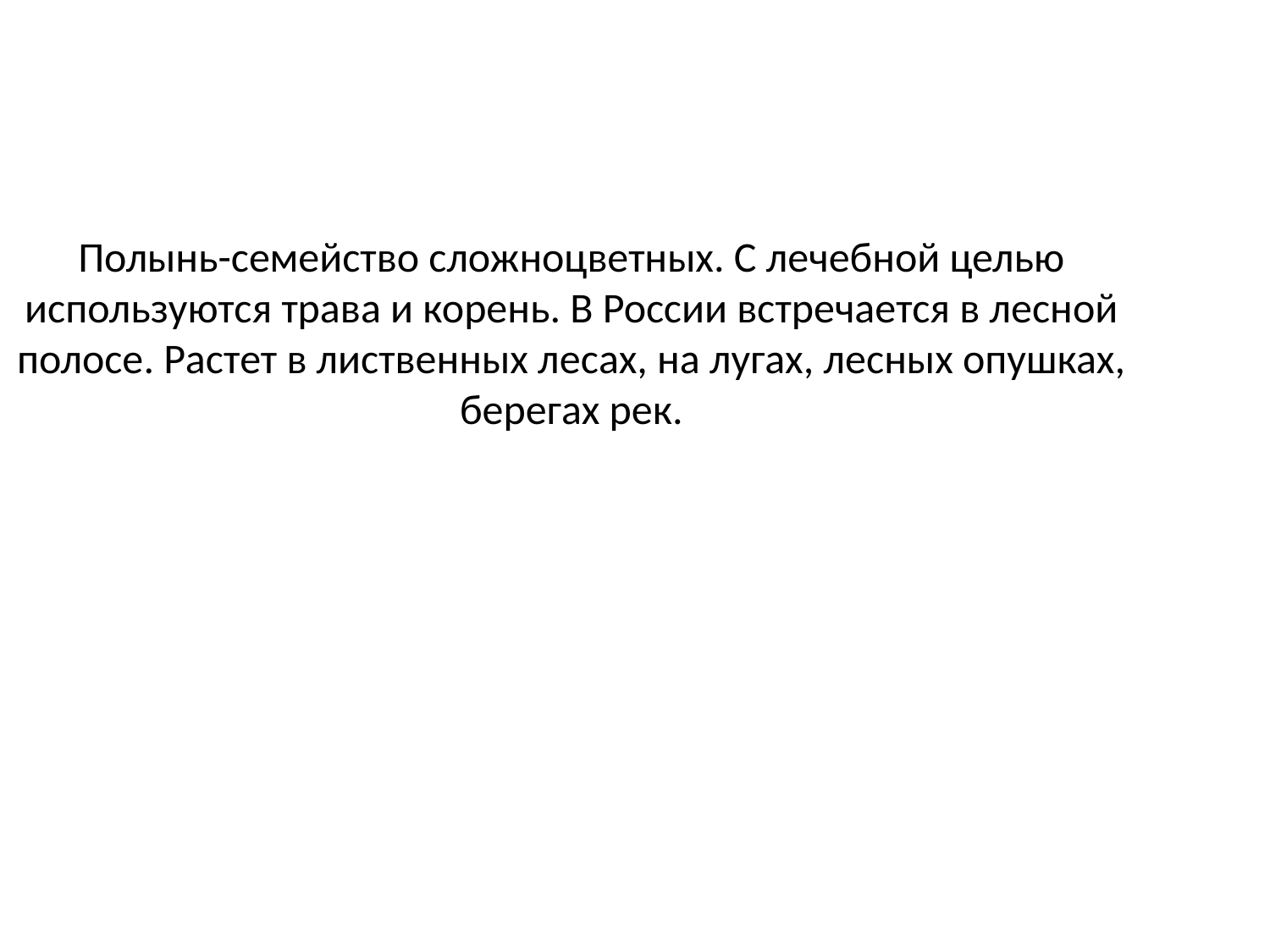

# Полынь-семейство сложноцветных. С лечебной целью используются трава и корень. В России встречается в лесной полосе. Растет в лиственных лесах, на лугах, лесных опушках, берегах рек.